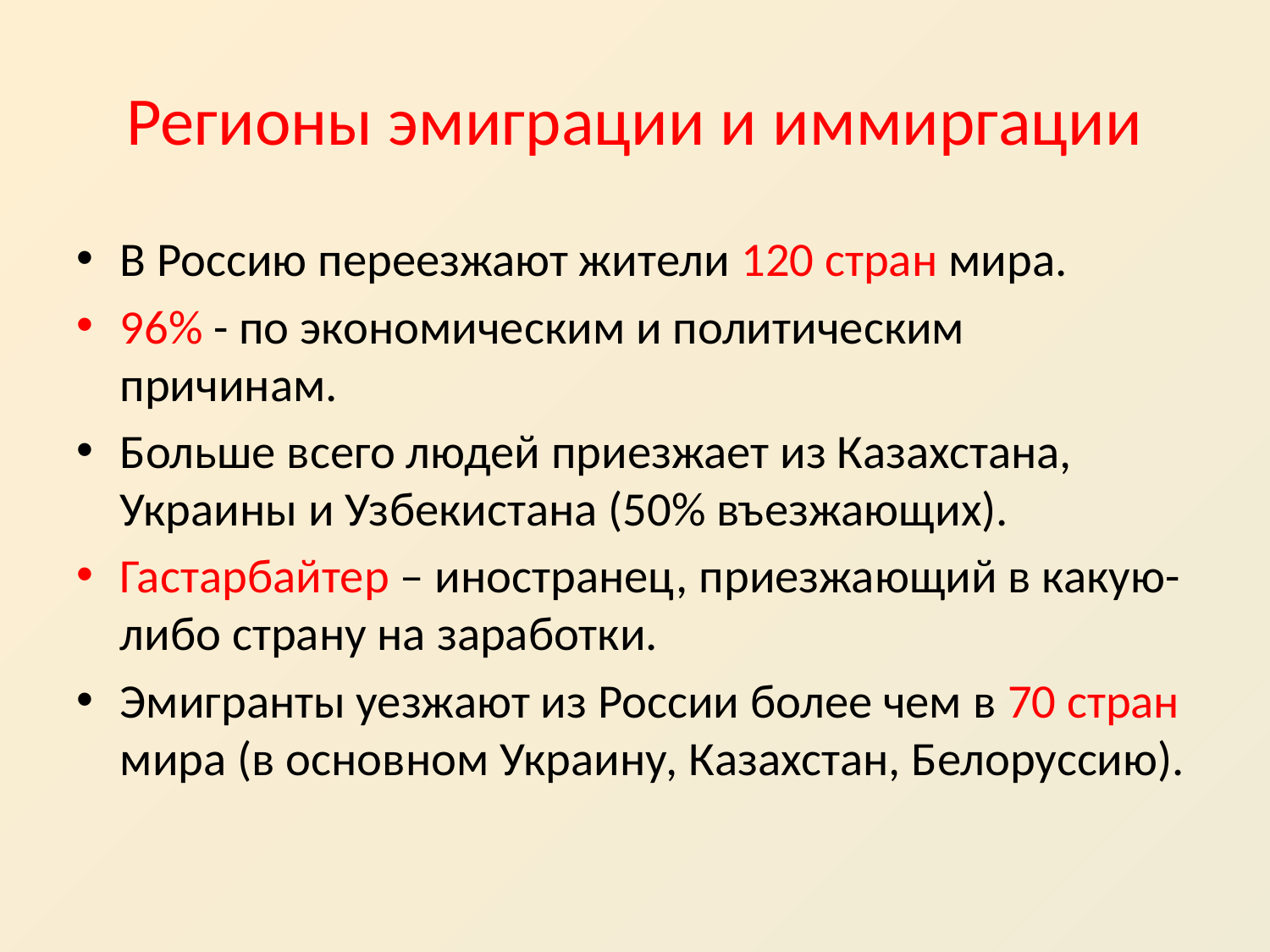

# Регионы эмиграции и иммиргации
В Россию переезжают жители 120 стран мира.
96% - по экономическим и политическим причинам.
Больше всего людей приезжает из Казахстана, Украины и Узбекистана (50% въезжающих).
Гастарбайтер – иностранец, приезжающий в какую-либо страну на заработки.
Эмигранты уезжают из России более чем в 70 стран мира (в основном Украину, Казахстан, Белоруссию).